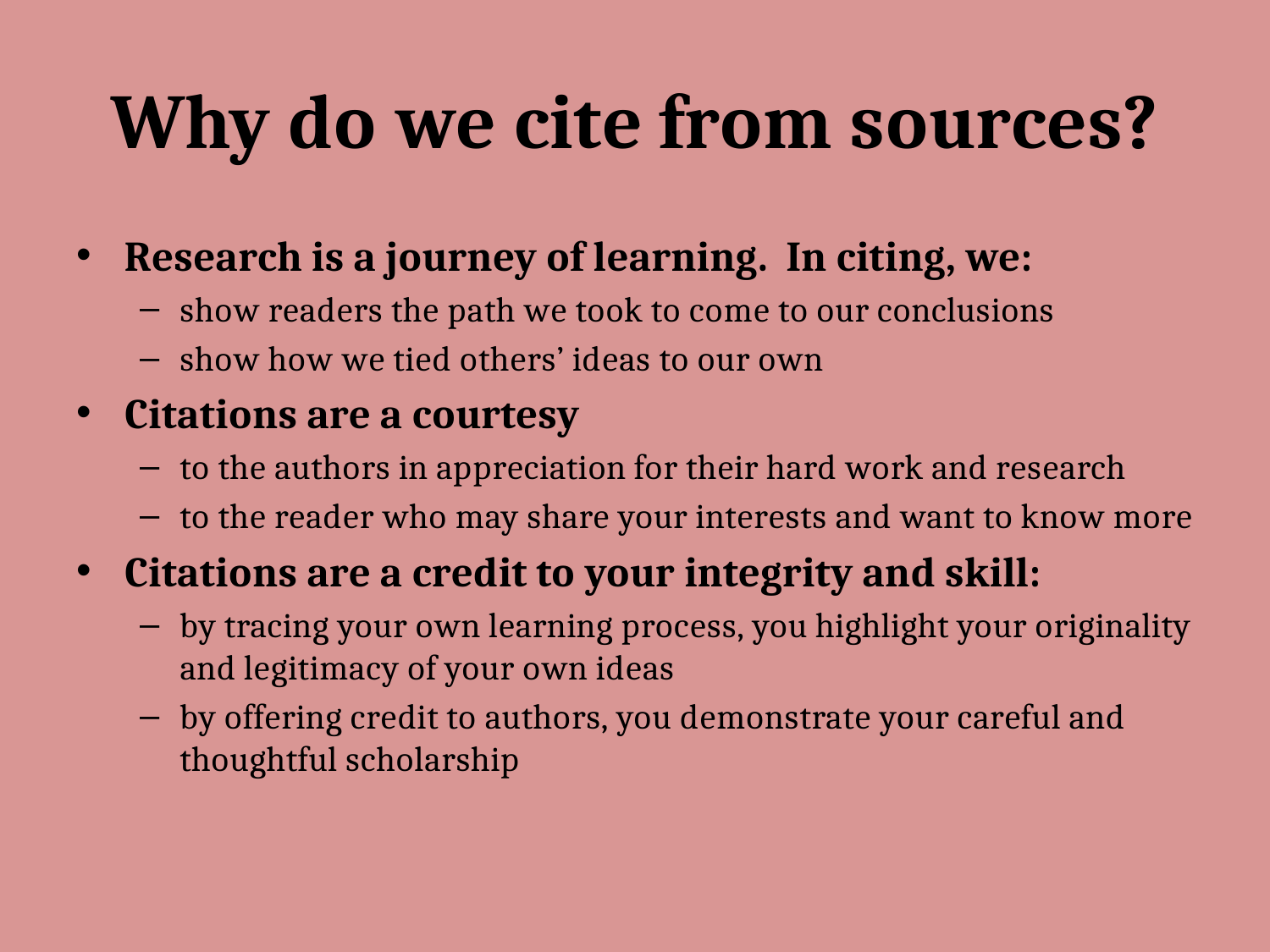

# Why do we cite from sources?
Research is a journey of learning.  In citing, we:
show readers the path we took to come to our conclusions
show how we tied others’ ideas to our own
Citations are a courtesy
to the authors in appreciation for their hard work and research
to the reader who may share your interests and want to know more
Citations are a credit to your integrity and skill:
by tracing your own learning process, you highlight your originality and legitimacy of your own ideas
by offering credit to authors, you demonstrate your careful and thoughtful scholarship